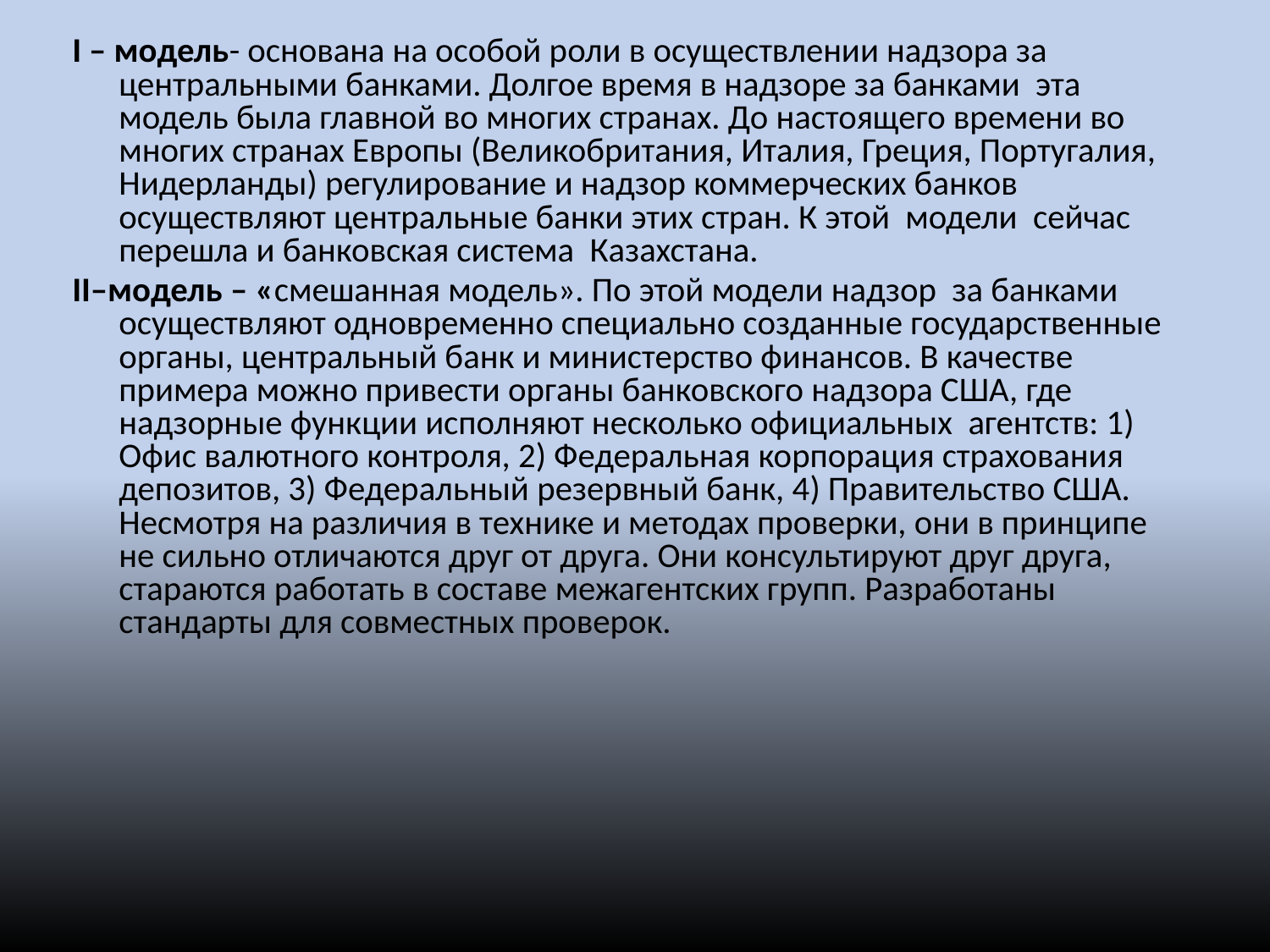

I – модель- основана на особой роли в осуществлении надзора за центральными банками. Долгое время в надзоре за банками  эта модель была главной во многих странах. До настоящего времени во многих странах Европы (Великобритания, Италия, Греция, Португалия, Нидерланды) регулирование и надзор коммерческих банков осуществляют центральные банки этих стран. К этой  модели  сейчас перешла и банковская система  Казахстана.
II–модель – «смешанная модель». По этой модели надзор  за банками осуществляют одновременно специально созданные государственные органы, центральный банк и министерство финансов. В качестве примера можно привести органы банковского надзора США, где надзорные функции исполняют несколько официальных  агентств: 1) Офис валютного контроля, 2) Федеральная корпорация страхования депозитов, 3) Федеральный резервный банк, 4) Правительство США. Несмотря на различия в технике и методах проверки, они в принципе не сильно отличаются друг от друга. Они консультируют друг друга, стараются работать в составе межагентских групп. Разработаны  стандарты для совместных проверок.

#